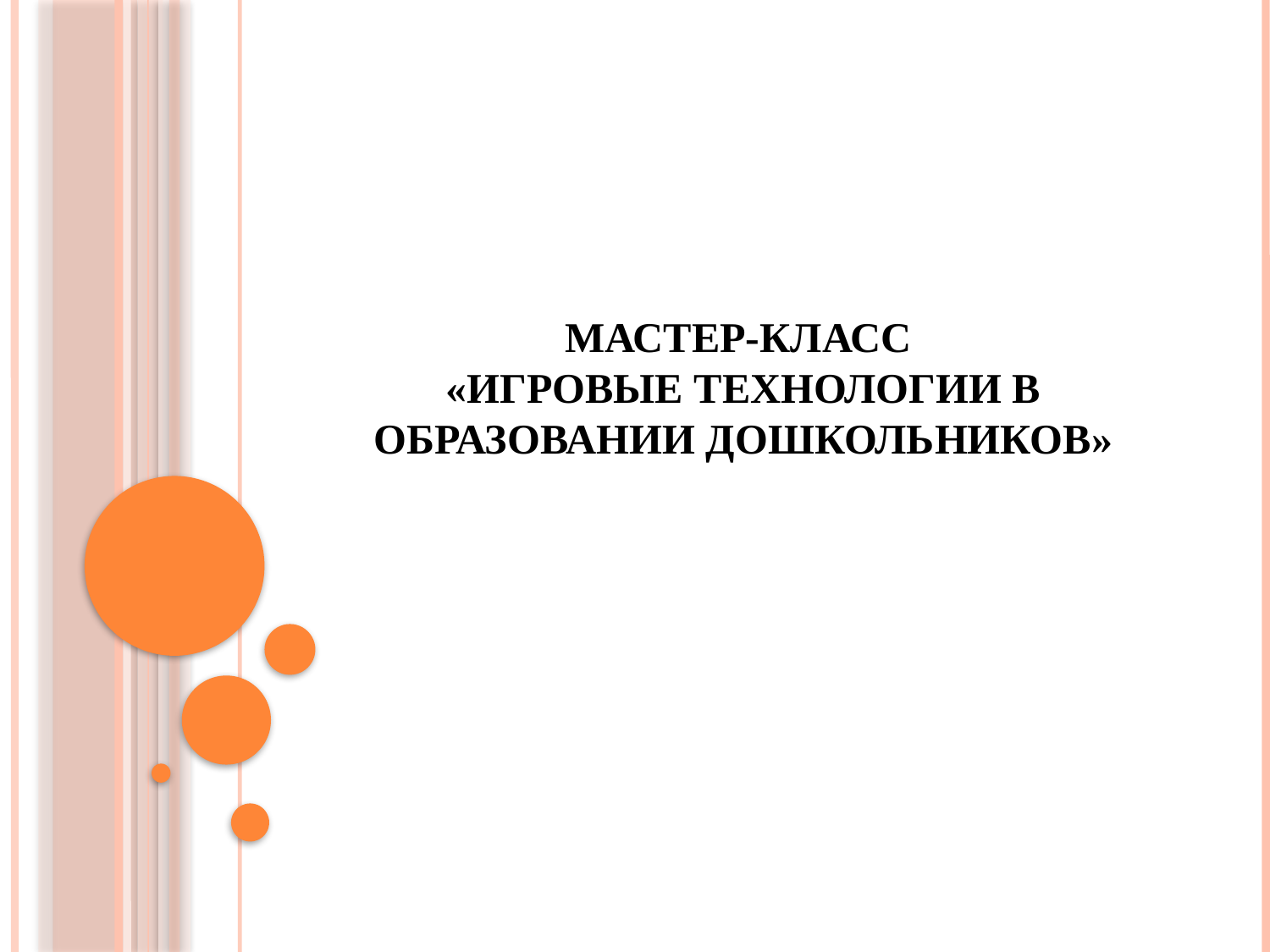

# Мастер-класс  «Игровые технологии в образовании дошкольников»